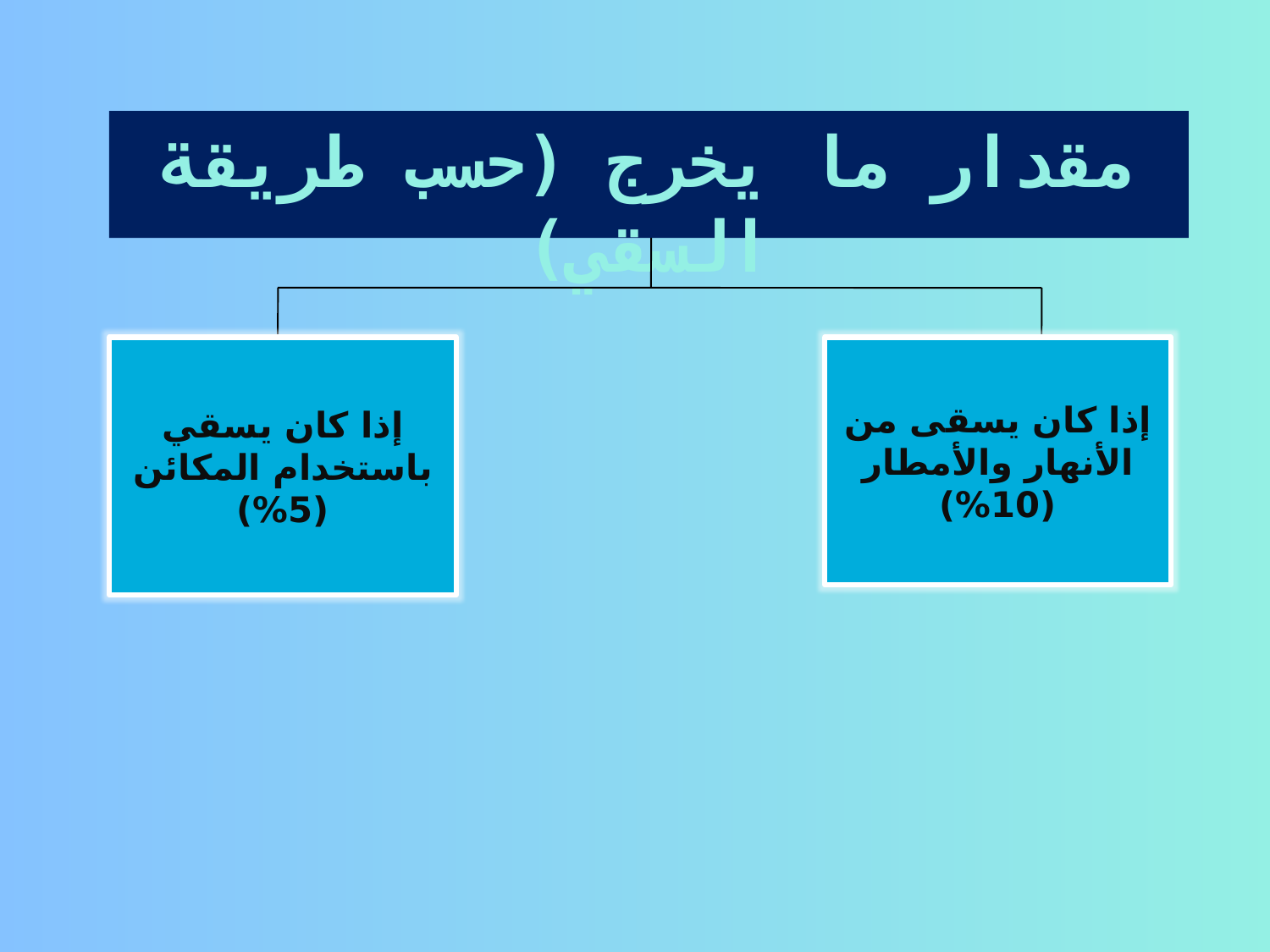

# مقدار ما يخرج (حسب طريقة السقي)
إذا كان يسقي باستخدام المكائن (5%)
إذا كان يسقى من الأنهار والأمطار (10%)